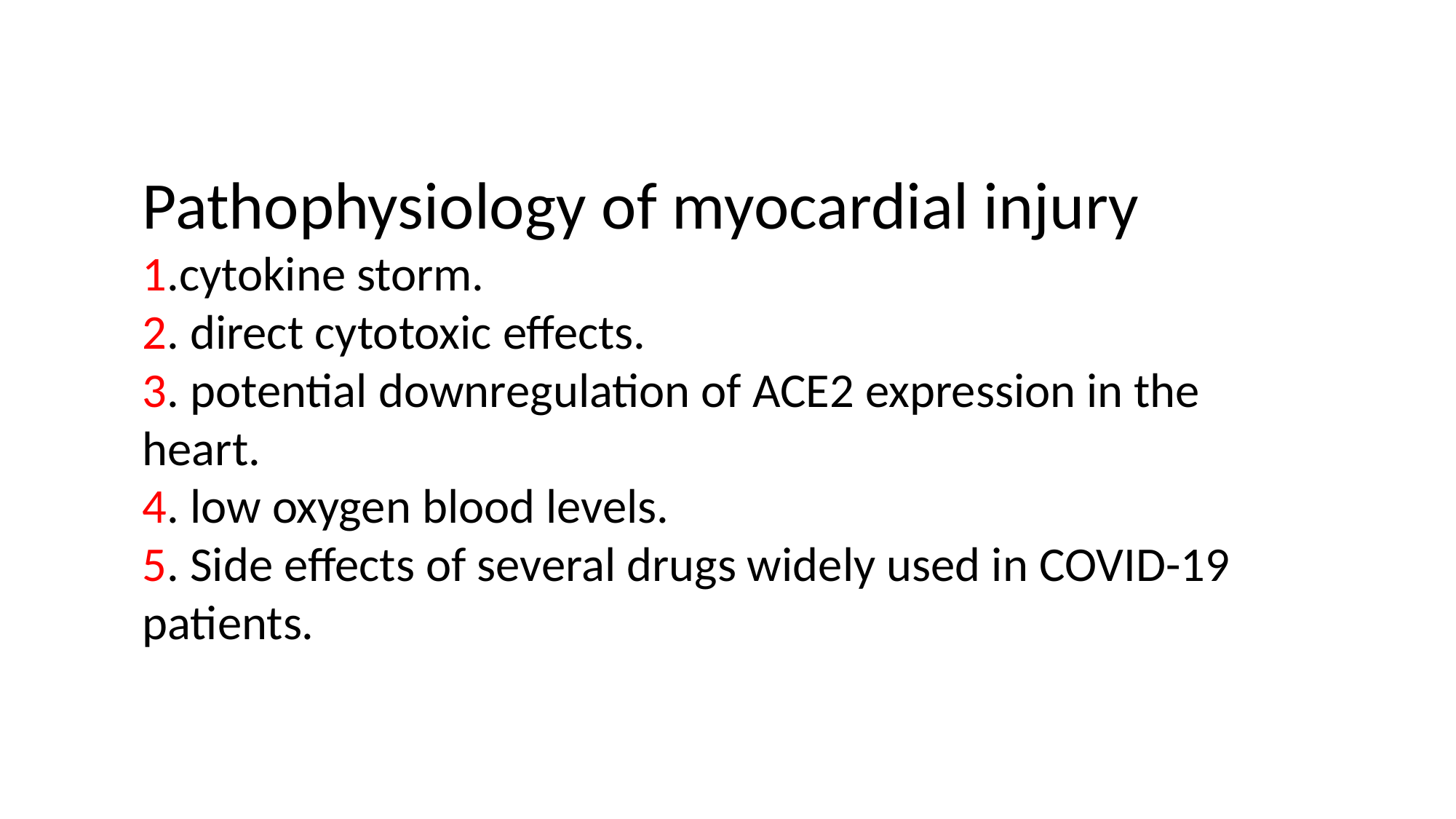

Pathophysiology of myocardial injury
1.cytokine storm.
2. direct cytotoxic effects.
3. potential downregulation of ACE2 expression in the heart.
4. low oxygen blood levels.
5. Side effects of several drugs widely used in COVID-19 patients.